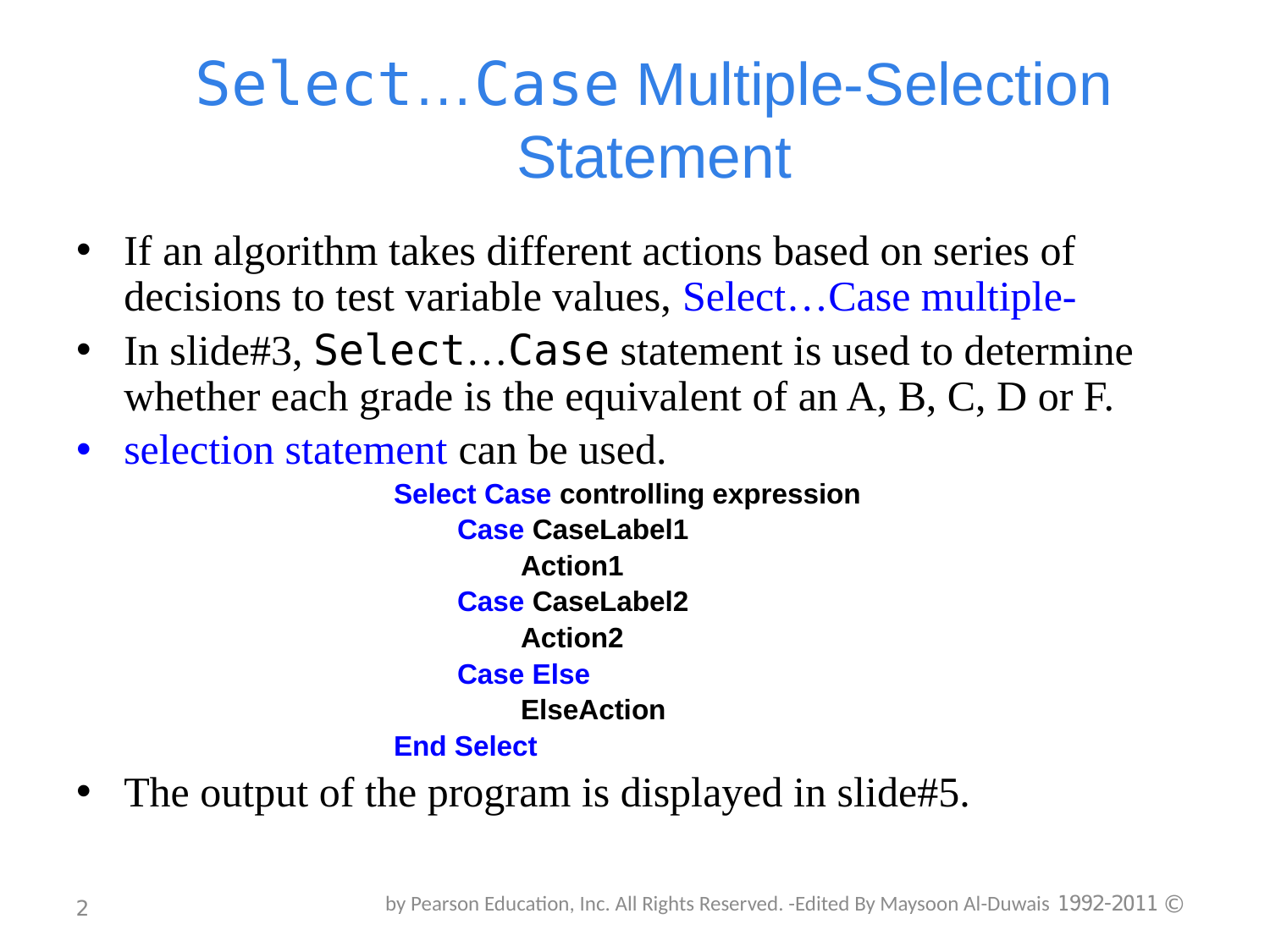

# Select…Case Multiple-Selection Statement
If an algorithm takes different actions based on series of decisions to test variable values, Select…Case multiple-
In slide#3, Select…Case statement is used to determine whether each grade is the equivalent of an A, B, C, D or F.
selection statement can be used.
Select Case controlling expression
Case CaseLabel1
Action1
Case CaseLabel2
Action2
Case Else
ElseAction
End Select
The output of the program is displayed in slide#5.
2
© 1992-2011 by Pearson Education, Inc. All Rights Reserved. -Edited By Maysoon Al-Duwais